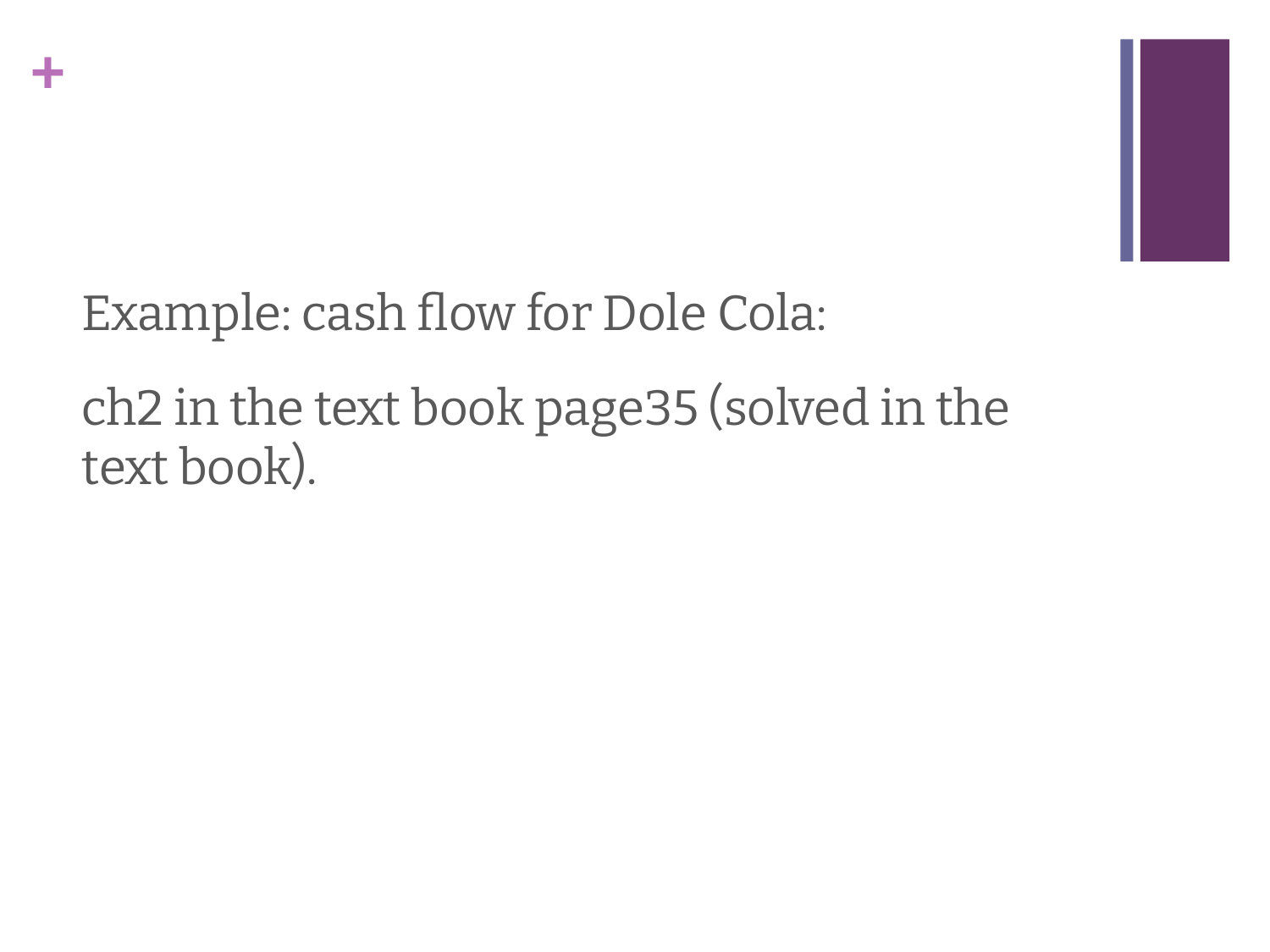

#
Example: cash flow for Dole Cola:
ch2 in the text book page35 (solved in the text book).